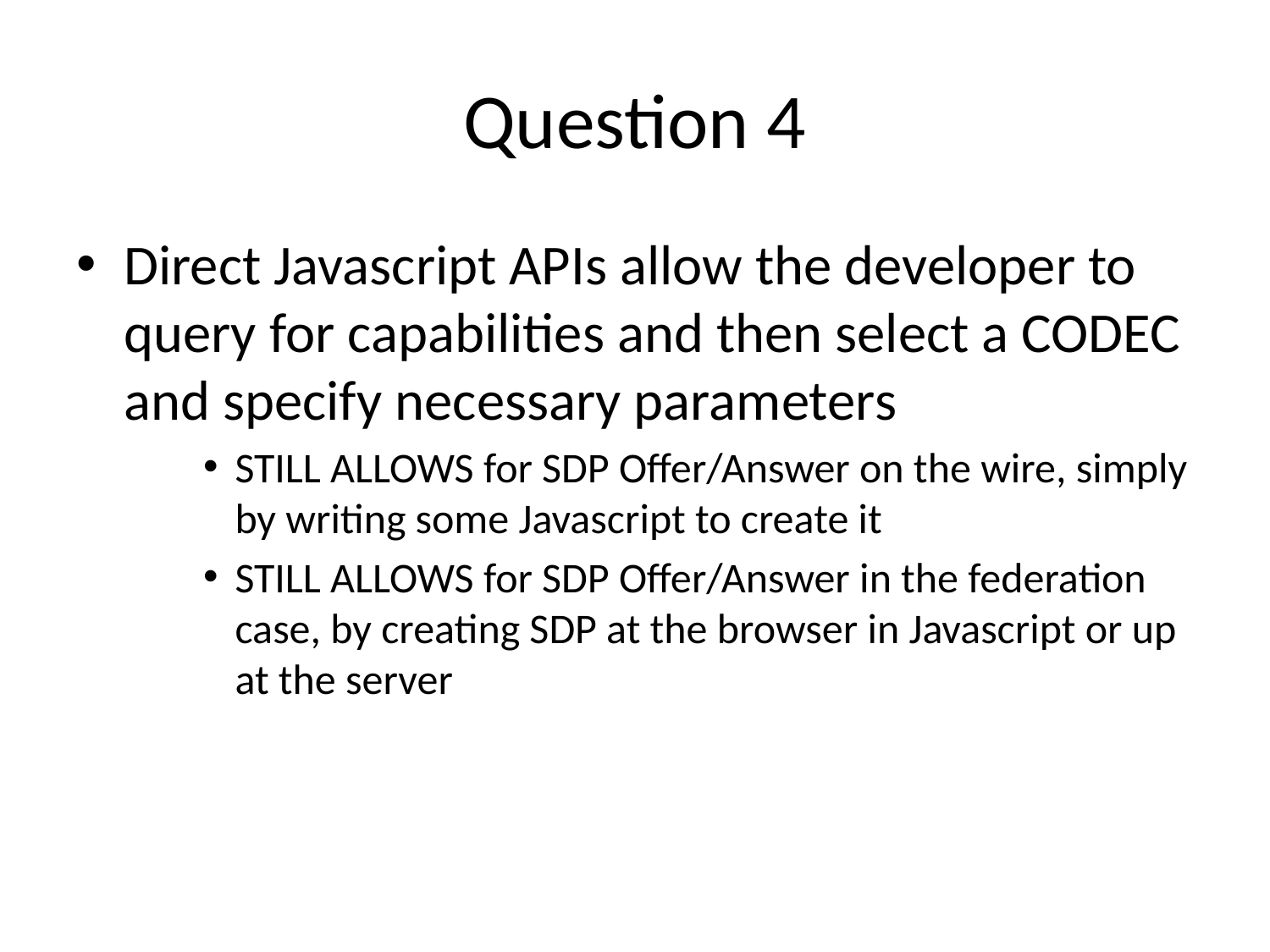

# Question 4
Direct Javascript APIs allow the developer to query for capabilities and then select a CODEC and specify necessary parameters
STILL ALLOWS for SDP Offer/Answer on the wire, simply by writing some Javascript to create it
STILL ALLOWS for SDP Offer/Answer in the federation case, by creating SDP at the browser in Javascript or up at the server